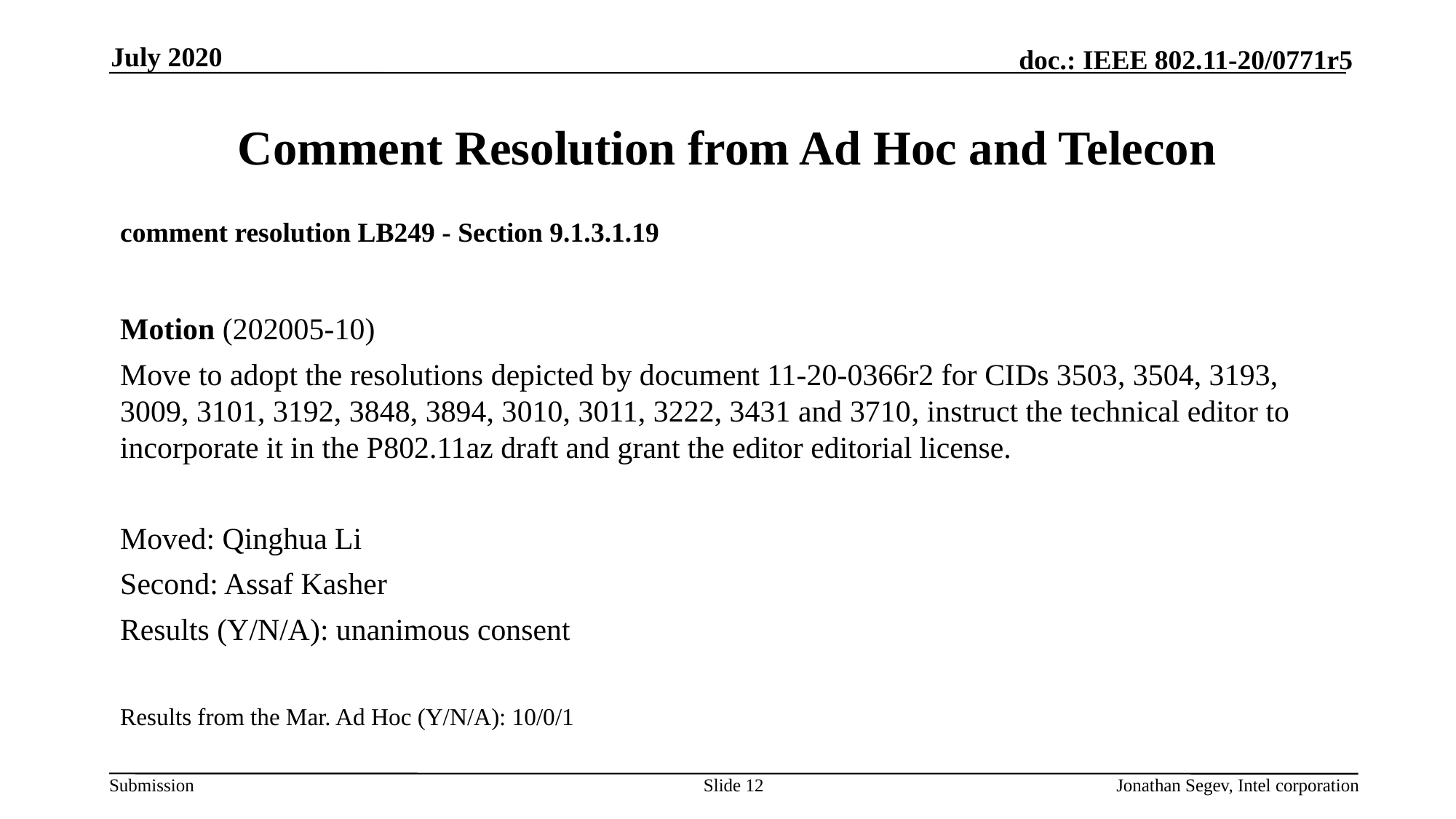

July 2020
# Comment Resolution from Ad Hoc and Telecon
comment resolution LB249 - Section 9.1.3.1.19

Motion (202005-10)
Move to adopt the resolutions depicted by document 11-20-0366r2 for CIDs 3503, 3504, 3193, 3009, 3101, 3192, 3848, 3894, 3010, 3011, 3222, 3431 and 3710, instruct the technical editor to incorporate it in the P802.11az draft and grant the editor editorial license.

Moved: Qinghua Li
Second: Assaf Kasher
Results (Y/N/A): unanimous consent

Results from the Mar. Ad Hoc (Y/N/A): 10/0/1

Slide 12
Jonathan Segev, Intel corporation